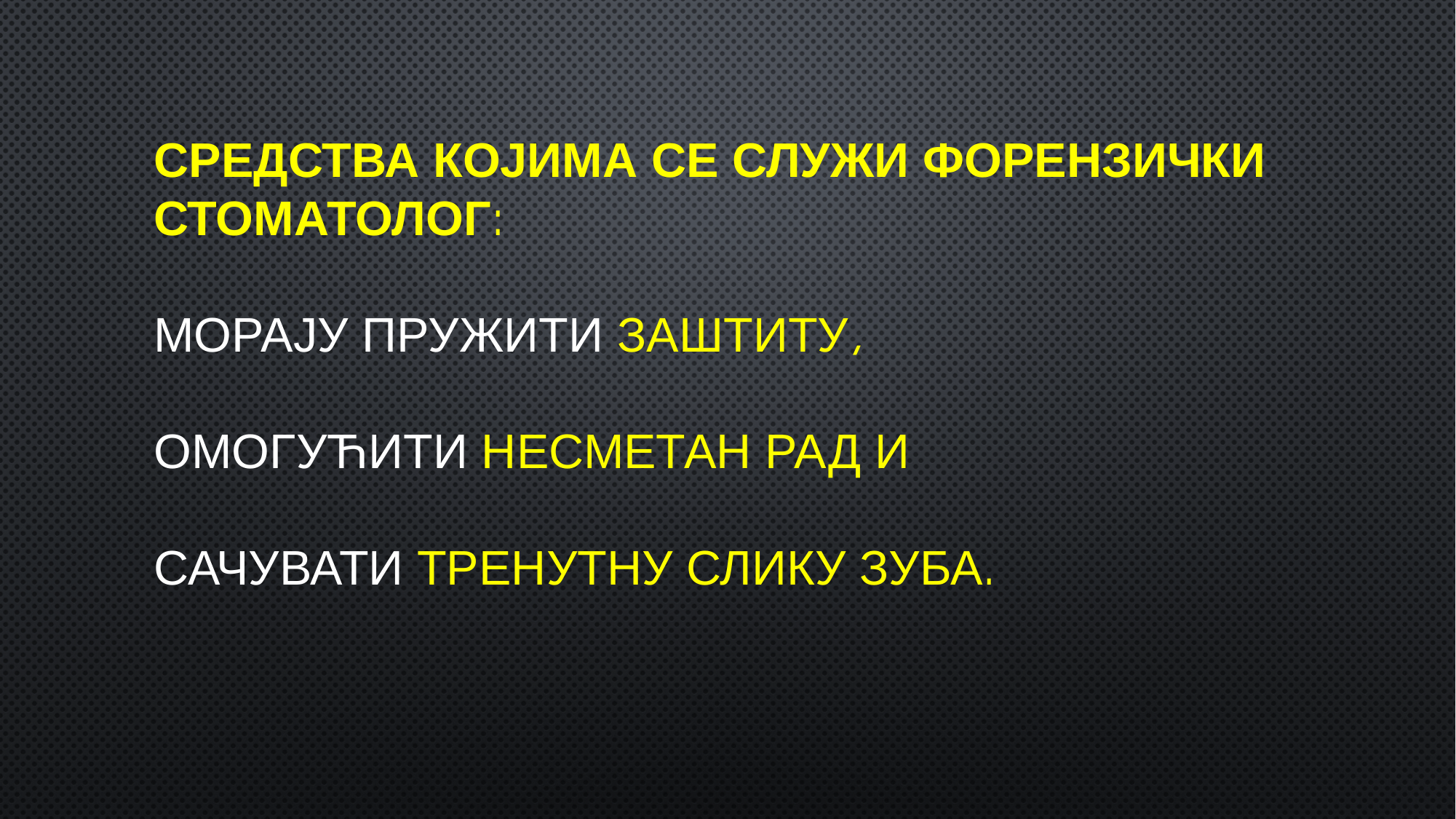

Средства којима се служи форензички стоматолог:
морају пружити заштиту,
омогућити несметан рад и
сачувати тренутну слику зуба.